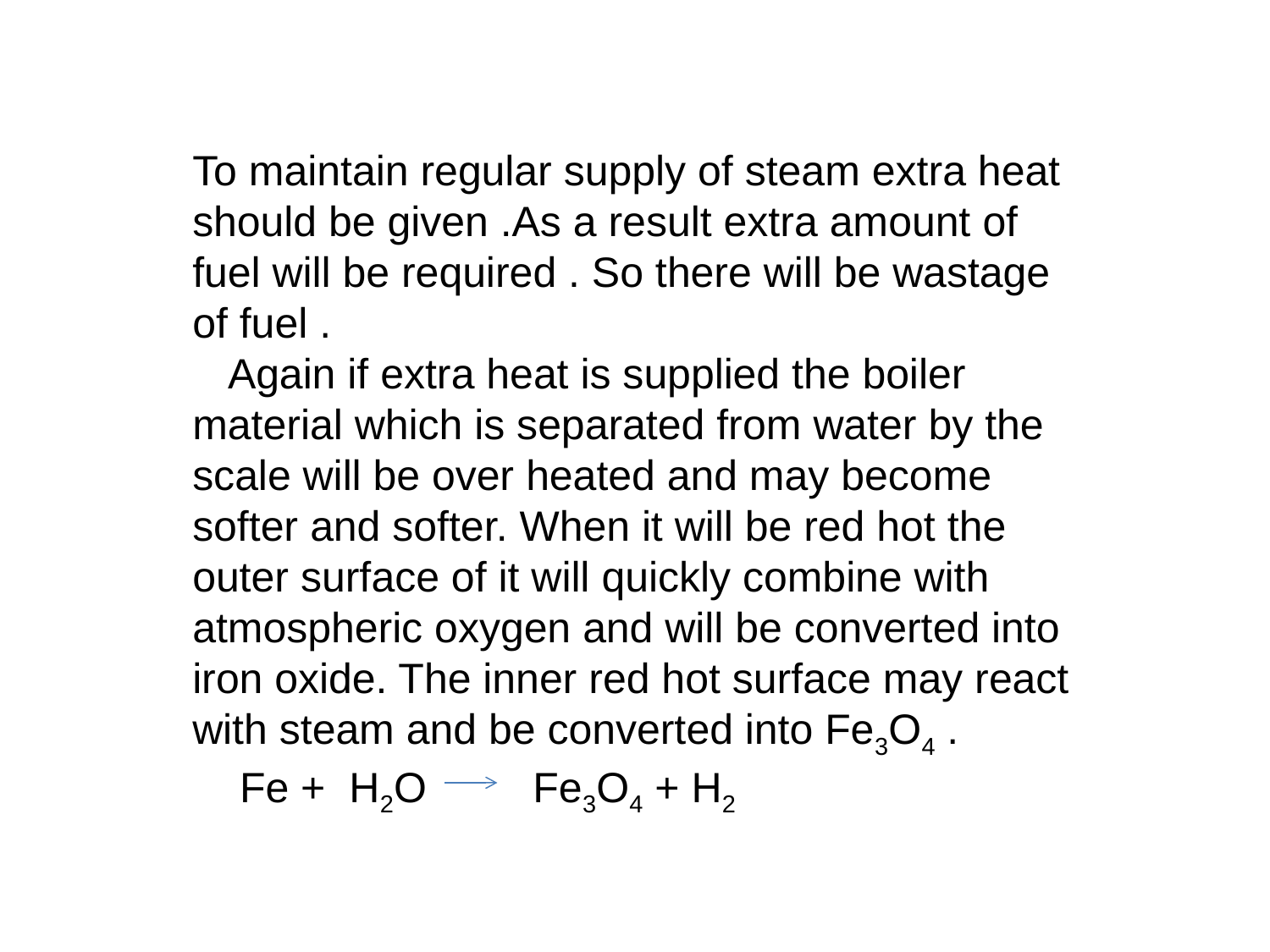

To maintain regular supply of steam extra heat should be given .As a result extra amount of fuel will be required . So there will be wastage of fuel .
   Again if extra heat is supplied the boiler material which is separated from water by the scale will be over heated and may become softer and softer. When it will be red hot the outer surface of it will quickly combine with atmospheric oxygen and will be converted into iron oxide. The inner red hot surface may react with steam and be converted into Fe3O4 .
    Fe +  H2O         Fe3O4 + H2